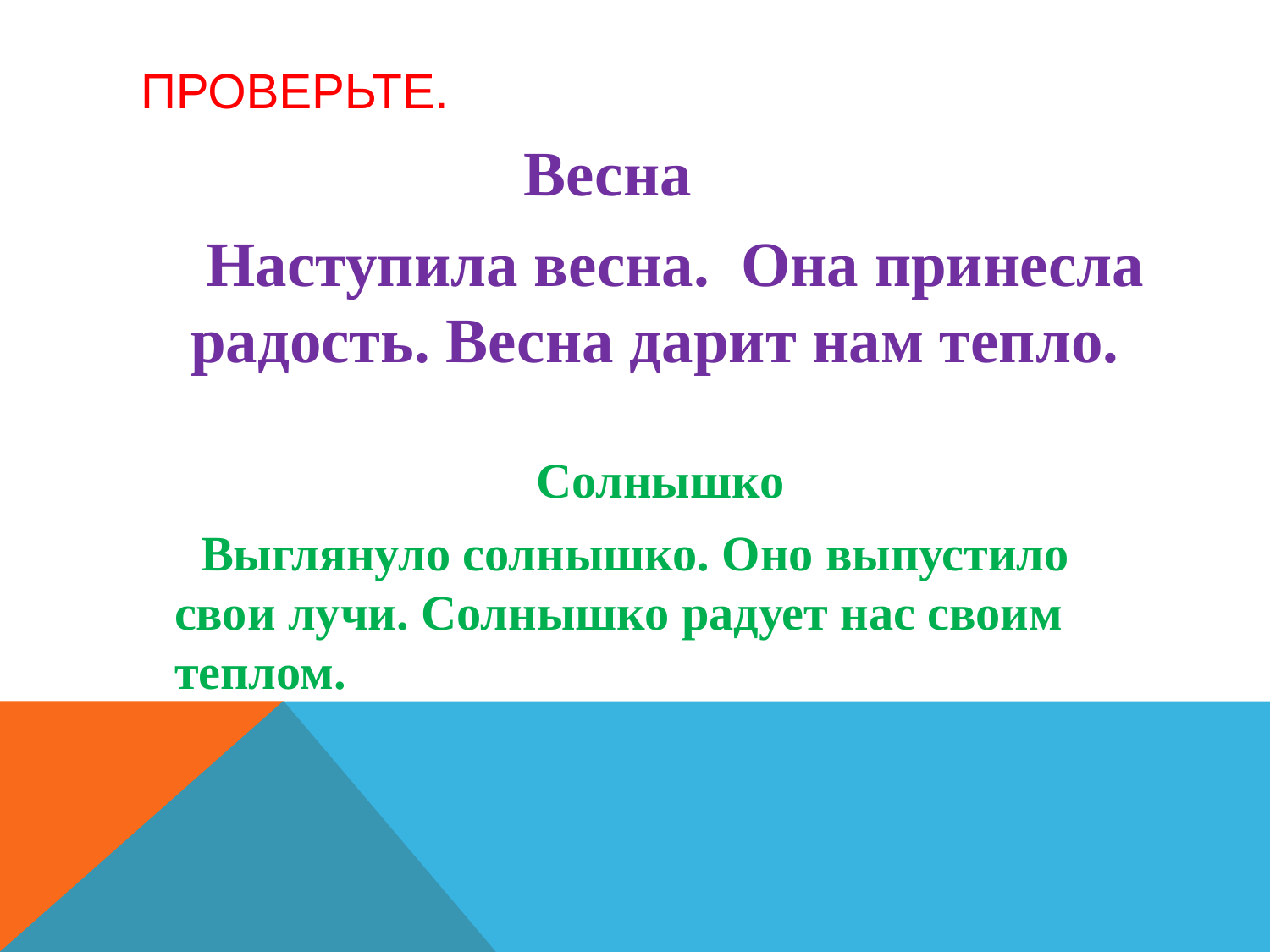

# Проверьте.
                         Весна
     Наступила весна.  Она принесла  радость. Весна дарит нам тепло.
                                                                  Солнышко
      Выглянуло солнышко. Оно выпустило свои лучи. Солнышко радует нас своим теплом.